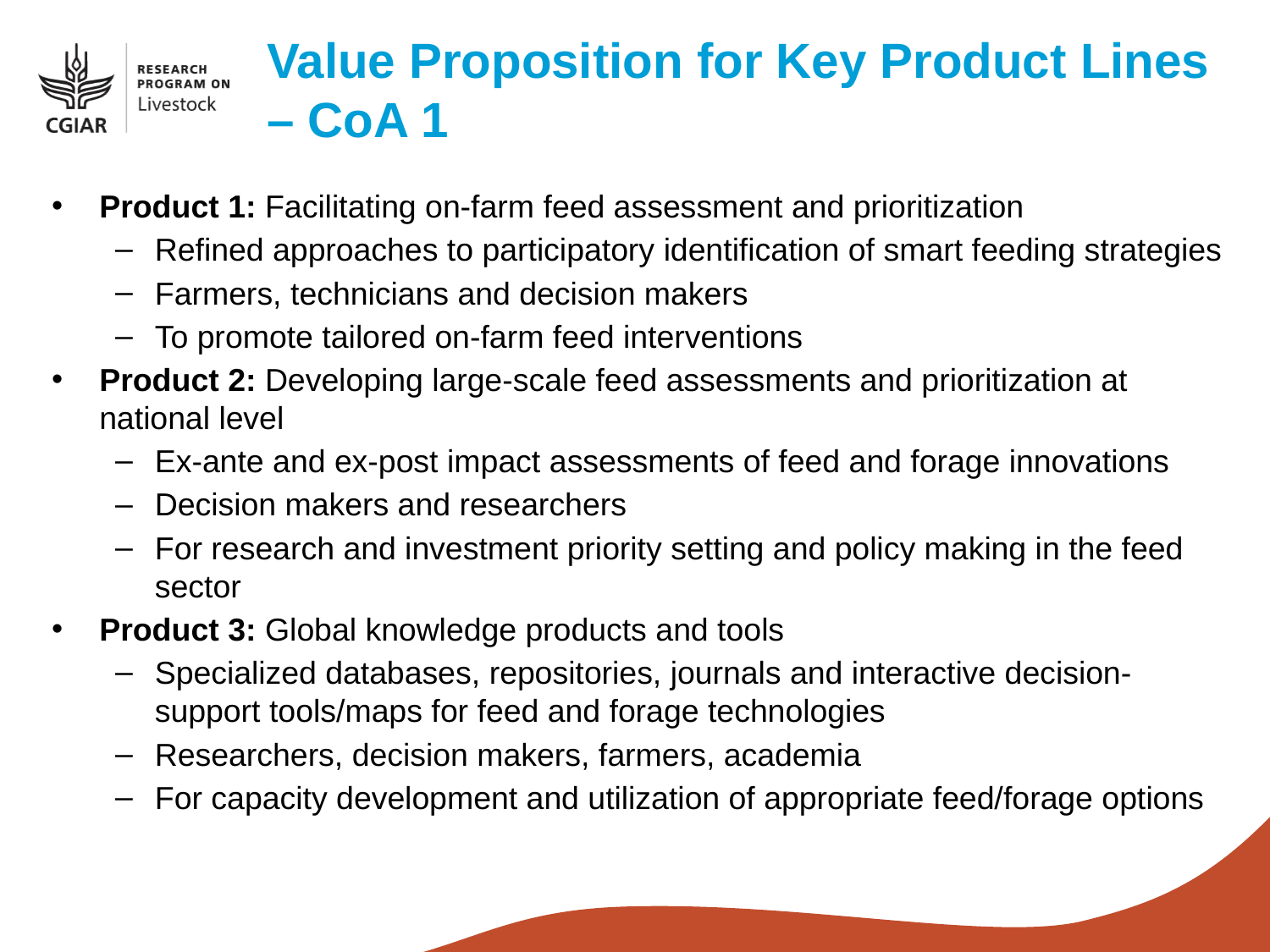

Value Proposition for Key Product Lines – CoA 1
Product 1: Facilitating on-farm feed assessment and prioritization
Refined approaches to participatory identification of smart feeding strategies
Farmers, technicians and decision makers
To promote tailored on-farm feed interventions
Product 2: Developing large-scale feed assessments and prioritization at national level
Ex-ante and ex-post impact assessments of feed and forage innovations
Decision makers and researchers
For research and investment priority setting and policy making in the feed sector
Product 3: Global knowledge products and tools
Specialized databases, repositories, journals and interactive decision-support tools/maps for feed and forage technologies
Researchers, decision makers, farmers, academia
For capacity development and utilization of appropriate feed/forage options